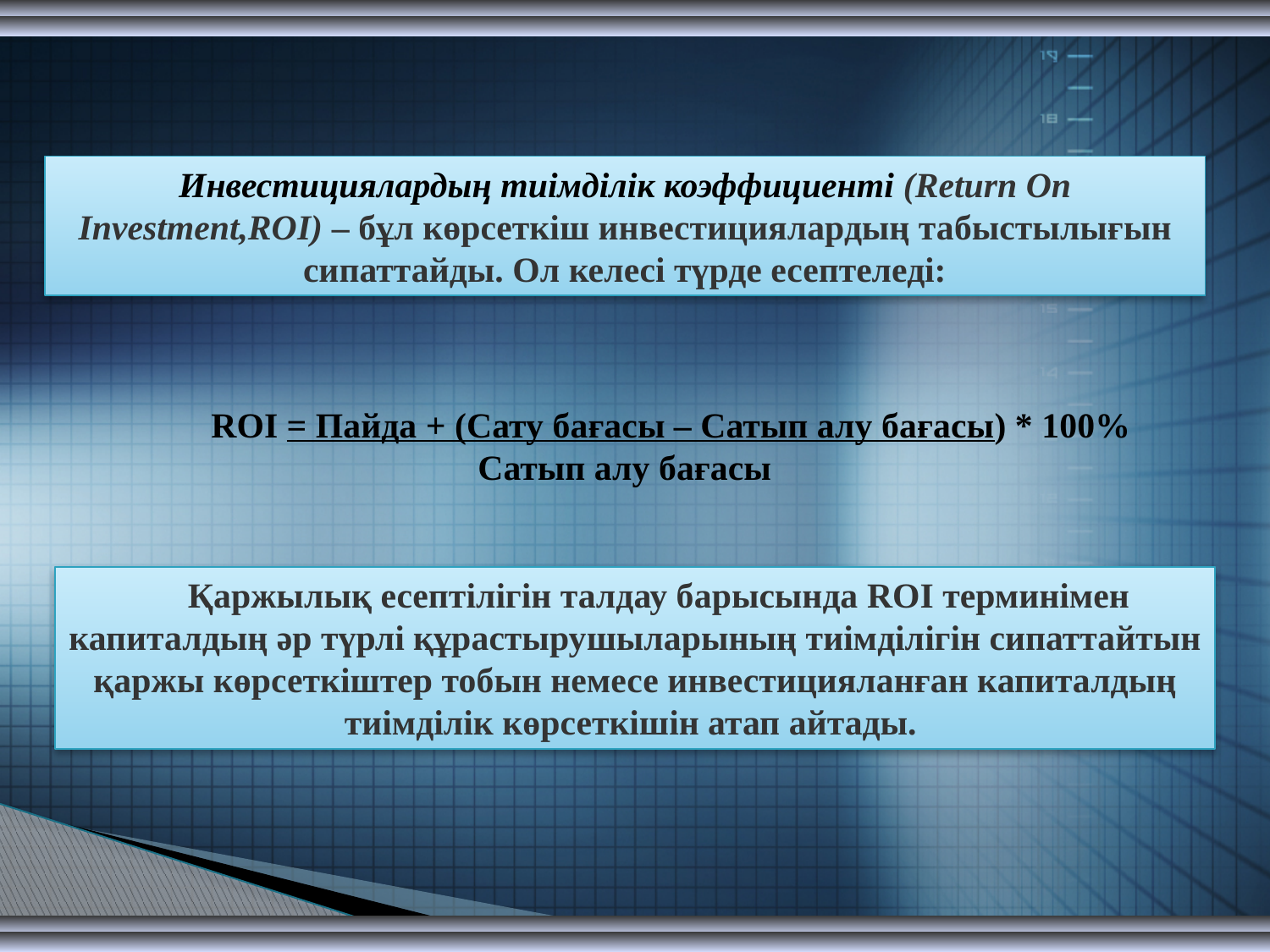

Инвестициялардың тиімділік коэффициенті (Return On Investment,ROI) – бұл көрсеткіш инвестициялардың табыстылығын сипаттайды. Ол келесі түрде есептеледі:
ROI = Пайда + (Сату бағасы – Сатып алу бағасы) * 100%
                              Сатып алу бағасы
Қаржылық есептілігін талдау барысында ROI терминімен капиталдың әр түрлі құрастырушыларының тиімділігін сипаттайтын қаржы көрсеткіштер тобын немесе инвестицияланған капиталдың тиімділік көрсеткішін атап айтады.